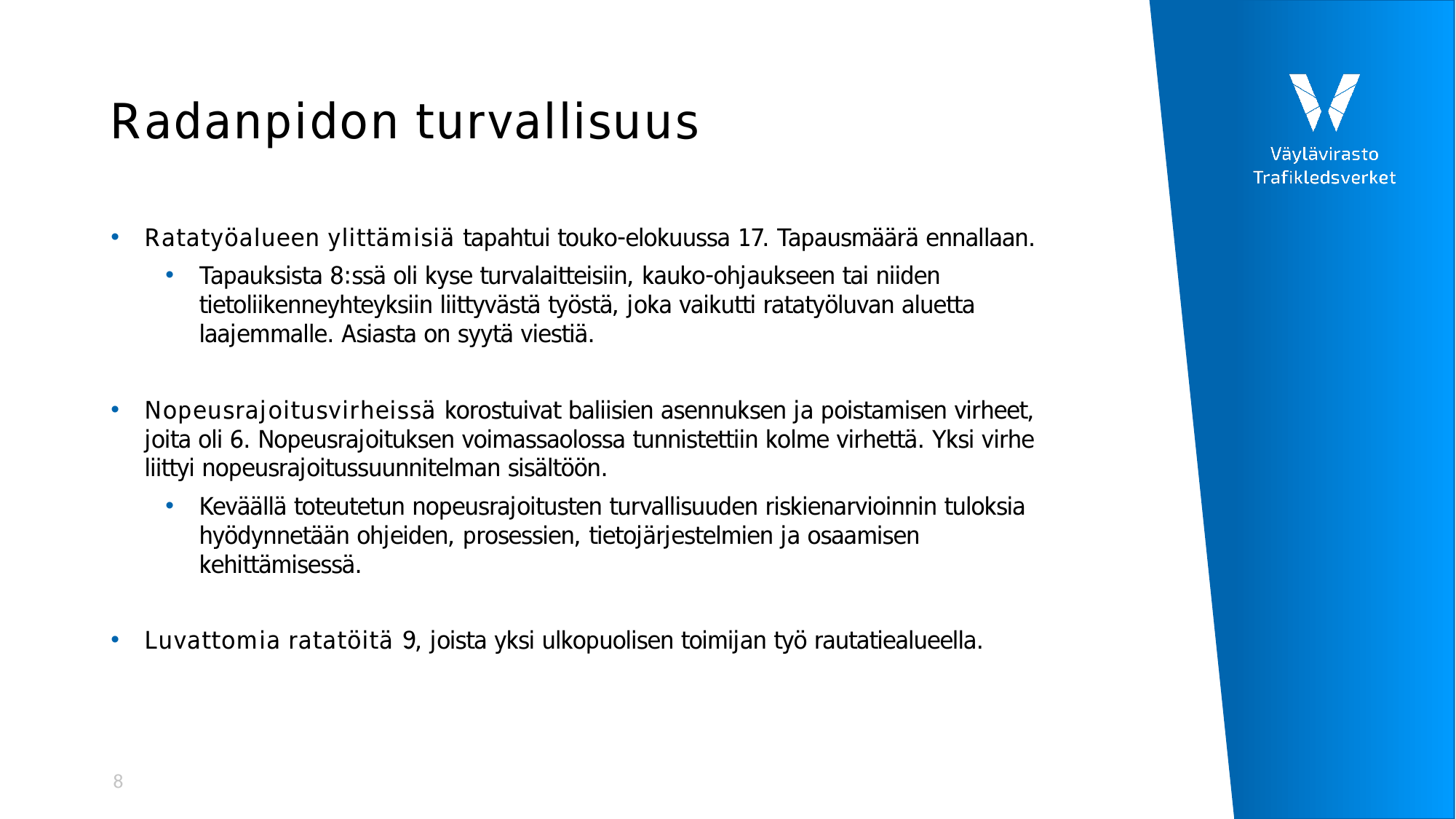

# Radanpidon turvallisuus
Ratatyöalueen ylittämisiä tapahtui touko-elokuussa 17. Tapausmäärä ennallaan.
Tapauksista 8:ssä oli kyse turvalaitteisiin, kauko-ohjaukseen tai niiden tietoliikenneyhteyksiin liittyvästä työstä, joka vaikutti ratatyöluvan aluetta laajemmalle. Asiasta on syytä viestiä.

Nopeusrajoitusvirheissä korostuivat baliisien asennuksen ja poistamisen virheet, joita oli 6. Nopeusrajoituksen voimassaolossa tunnistettiin kolme virhettä. Yksi virhe liittyi nopeusrajoitussuunnitelman sisältöön.
Keväällä toteutetun nopeusrajoitusten turvallisuuden riskienarvioinnin tuloksia hyödynnetään ohjeiden, prosessien, tietojärjestelmien ja osaamisen kehittämisessä.

Luvattomia ratatöitä 9, joista yksi ulkopuolisen toimijan työ rautatiealueella.
8